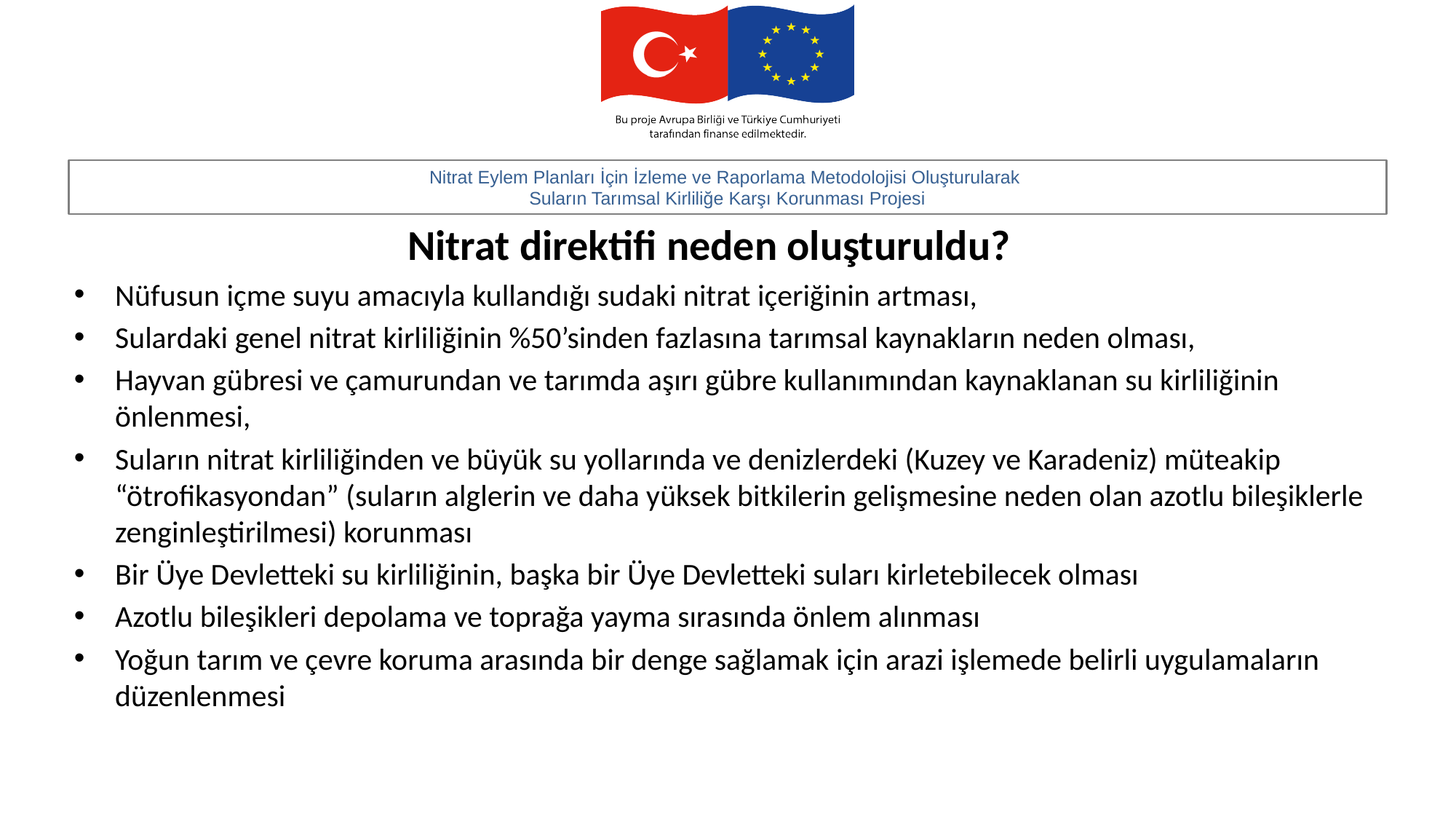

# Nitrat direktifi neden oluşturuldu?
Nüfusun içme suyu amacıyla kullandığı sudaki nitrat içeriğinin artması,
Sulardaki genel nitrat kirliliğinin %50’sinden fazlasına tarımsal kaynakların neden olması,
Hayvan gübresi ve çamurundan ve tarımda aşırı gübre kullanımından kaynaklanan su kirliliğinin önlenmesi,
Suların nitrat kirliliğinden ve büyük su yollarında ve denizlerdeki (Kuzey ve Karadeniz) müteakip “ötrofikasyondan” (suların alglerin ve daha yüksek bitkilerin gelişmesine neden olan azotlu bileşiklerle zenginleştirilmesi) korunması
Bir Üye Devletteki su kirliliğinin, başka bir Üye Devletteki suları kirletebilecek olması
Azotlu bileşikleri depolama ve toprağa yayma sırasında önlem alınması
Yoğun tarım ve çevre koruma arasında bir denge sağlamak için arazi işlemede belirli uygulamaların düzenlenmesi